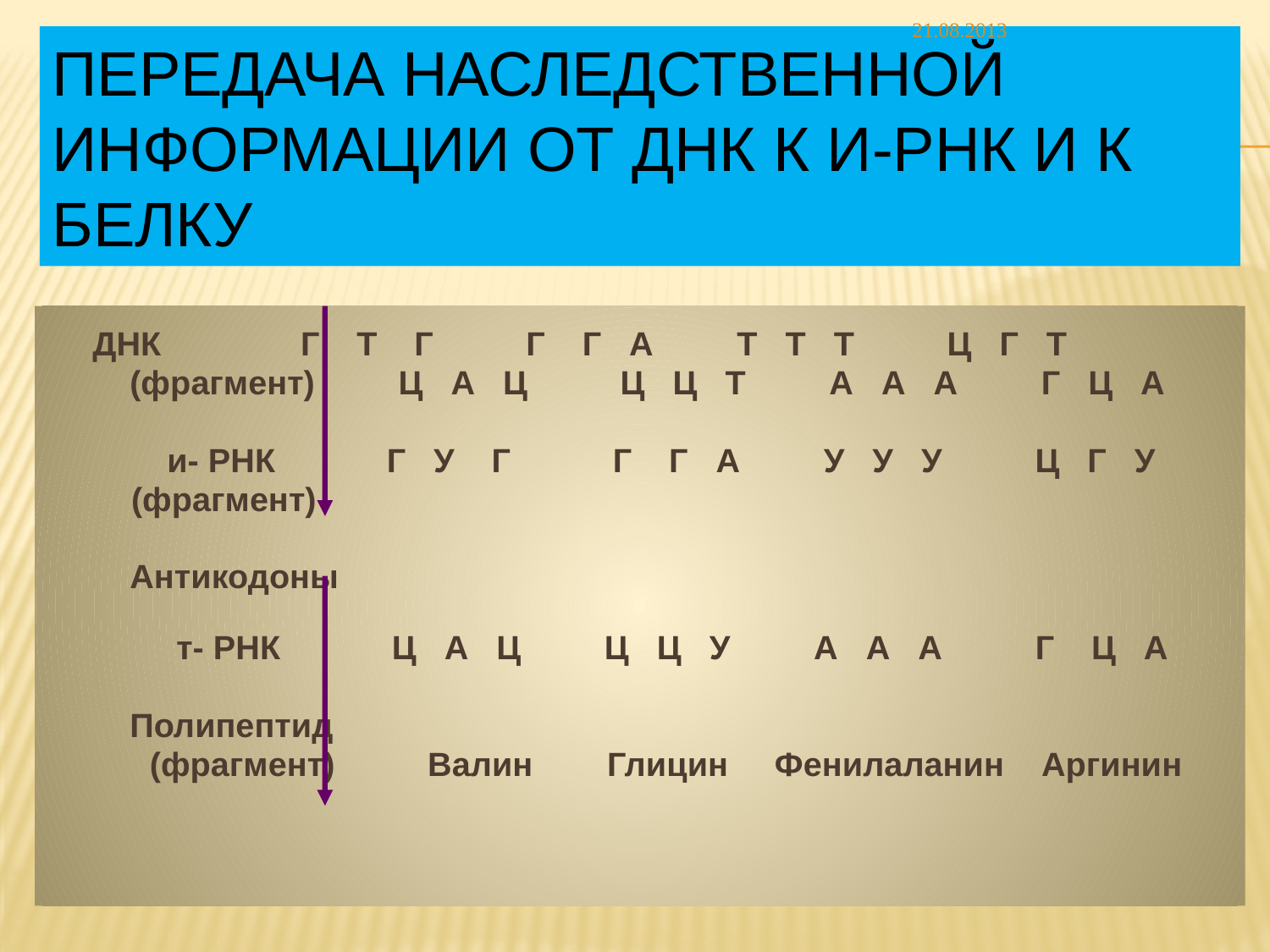

21.08.2013
# Передача наследственной информации от ДНК к и-РНК и к белку

		ДНК               Г    Т    Г          Г    Г   А         Т   Т   Т          Ц   Г   Т
	    (фрагмент)         Ц   А   Ц          Ц   Ц   Т         А   А   А         Г   Ц   А

	        и- РНК            Г   У    Г           Г    Г   А         У   У   У          Ц   Г   У
         (фрагмент)

	    Антикодоны
         т- РНК            Ц   А   Ц         Ц   Ц   У         А   А   А          Г    Ц   А

	    Полипептид
           (фрагмент)          Валин        Глицин     Фенилаланин    Аргинин